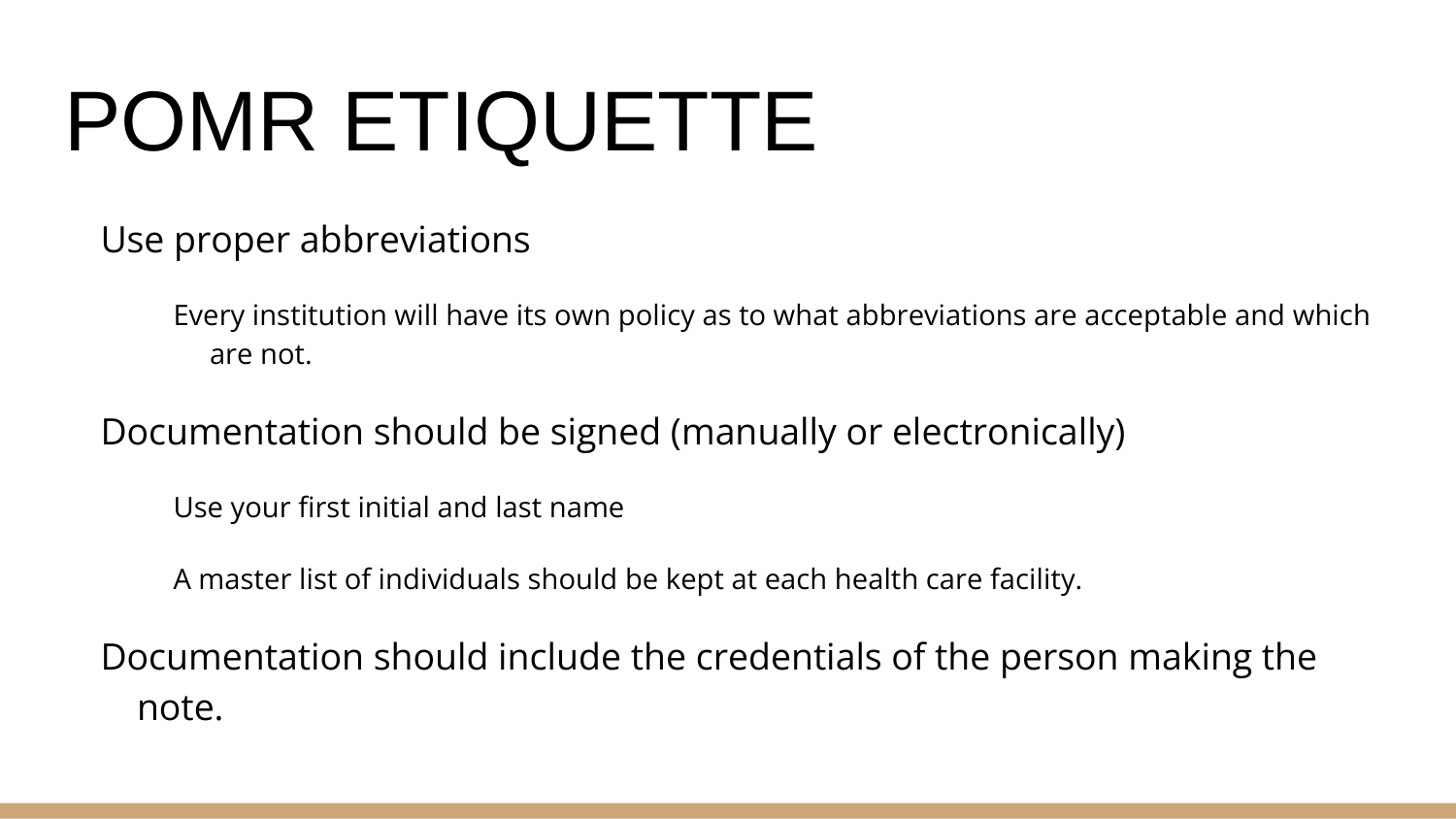

# POMR ETIQUETTE
Use proper abbreviations
Every institution will have its own policy as to what abbreviations are acceptable and which are not.
Documentation should be signed (manually or electronically)
Use your first initial and last name
A master list of individuals should be kept at each health care facility.
Documentation should include the credentials of the person making the note.